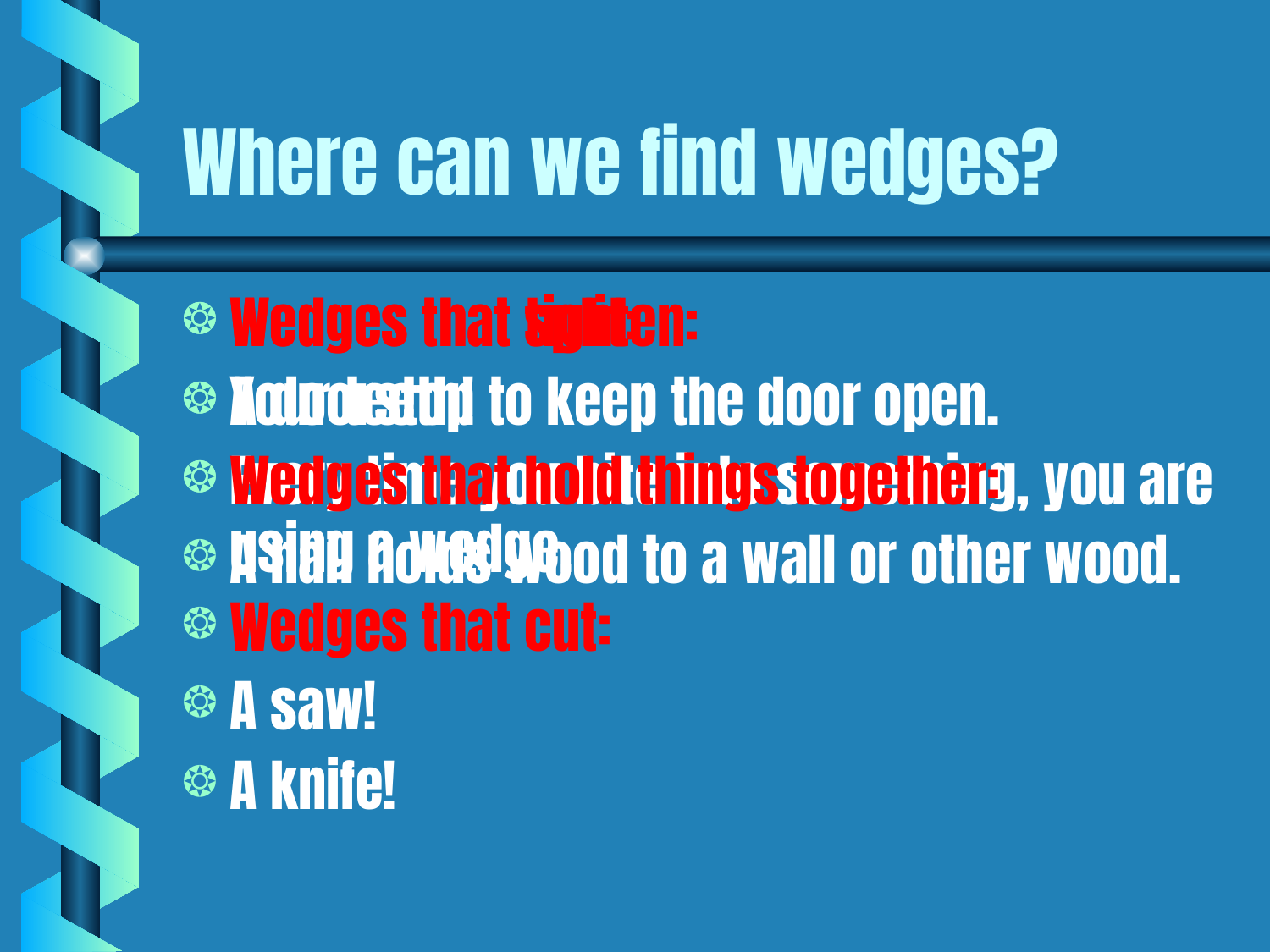

# Where can we find wedges?
Wedges that split:
Your teeth!
Every time you bite into something, you are using a wedge.
Wedges that cut:
A saw!
A knife!

Wedges that tighten:
A doorstop to keep the door open.
Wedges that hold things together:
A nail holds wood to a wall or other wood.